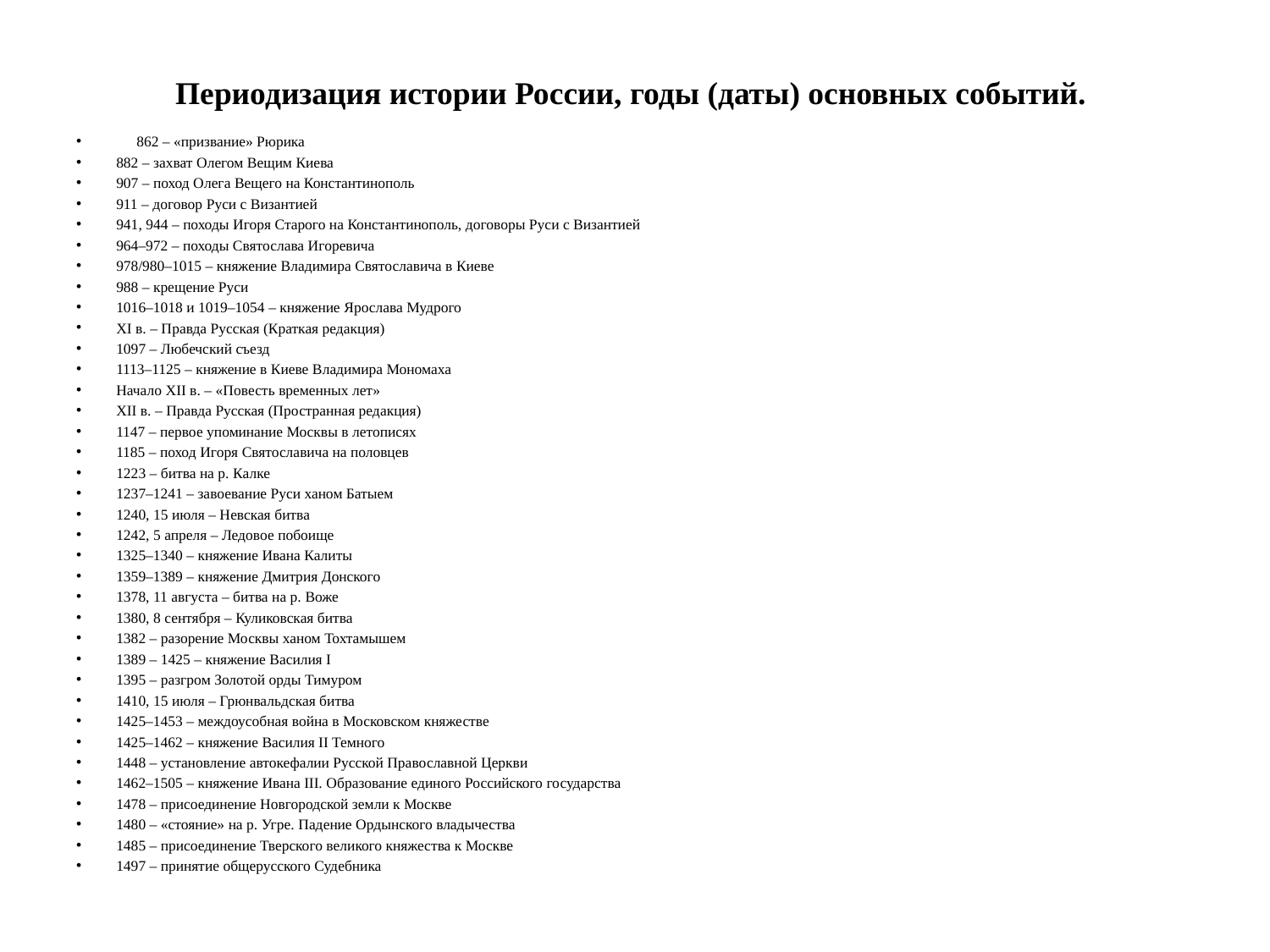

# Периодизация истории России, годы (даты) основных событий.
      862 – «призвание» Рюрика
882 – захват Олегом Вещим Киева
907 – поход Олега Вещего на Константинополь
911 – договор Руси с Византией
941, 944 – походы Игоря Старого на Константинополь, договоры Руси с Византией
964–972 – походы Святослава Игоревича
978/980–1015 – княжение Владимира Святославича в Киеве
988 – крещение Руси
1016–1018 и 1019–1054 – княжение Ярослава Мудрого
XI в. – Правда Русская (Краткая редакция)
1097 – Любечский съезд
1113–1125 – княжение в Киеве Владимира Мономаха
Начало XII в. – «Повесть временных лет»
XII в. – Правда Русская (Пространная редакция)
1147 – первое упоминание Москвы в летописях
1185 – поход Игоря Святославича на половцев
1223 – битва на р. Калке
1237–1241 – завоевание Руси ханом Батыем
1240, 15 июля – Невская битва
1242, 5 апреля – Ледовое побоище
1325–1340 – княжение Ивана Калиты
1359–1389 – княжение Дмитрия Донского
1378, 11 августа – битва на р. Воже
1380, 8 сентября – Куликовская битва
1382 – разорение Москвы ханом Тохтамышем
1389 – 1425 – княжение Василия I
1395 – разгром Золотой орды Тимуром
1410, 15 июля – Грюнвальдская битва
1425–1453 – междоусобная война в Московском княжестве
1425–1462 – княжение Василия II Темного
1448 – установление автокефалии Русской Православной Церкви
1462–1505 – княжение Ивана III. Образование единого Российского государства
1478 – присоединение Новгородской земли к Москве
1480 – «стояние» на р. Угре. Падение Ордынского владычества
1485 – присоединение Тверского великого княжества к Москве
1497 – принятие общерусского Судебника